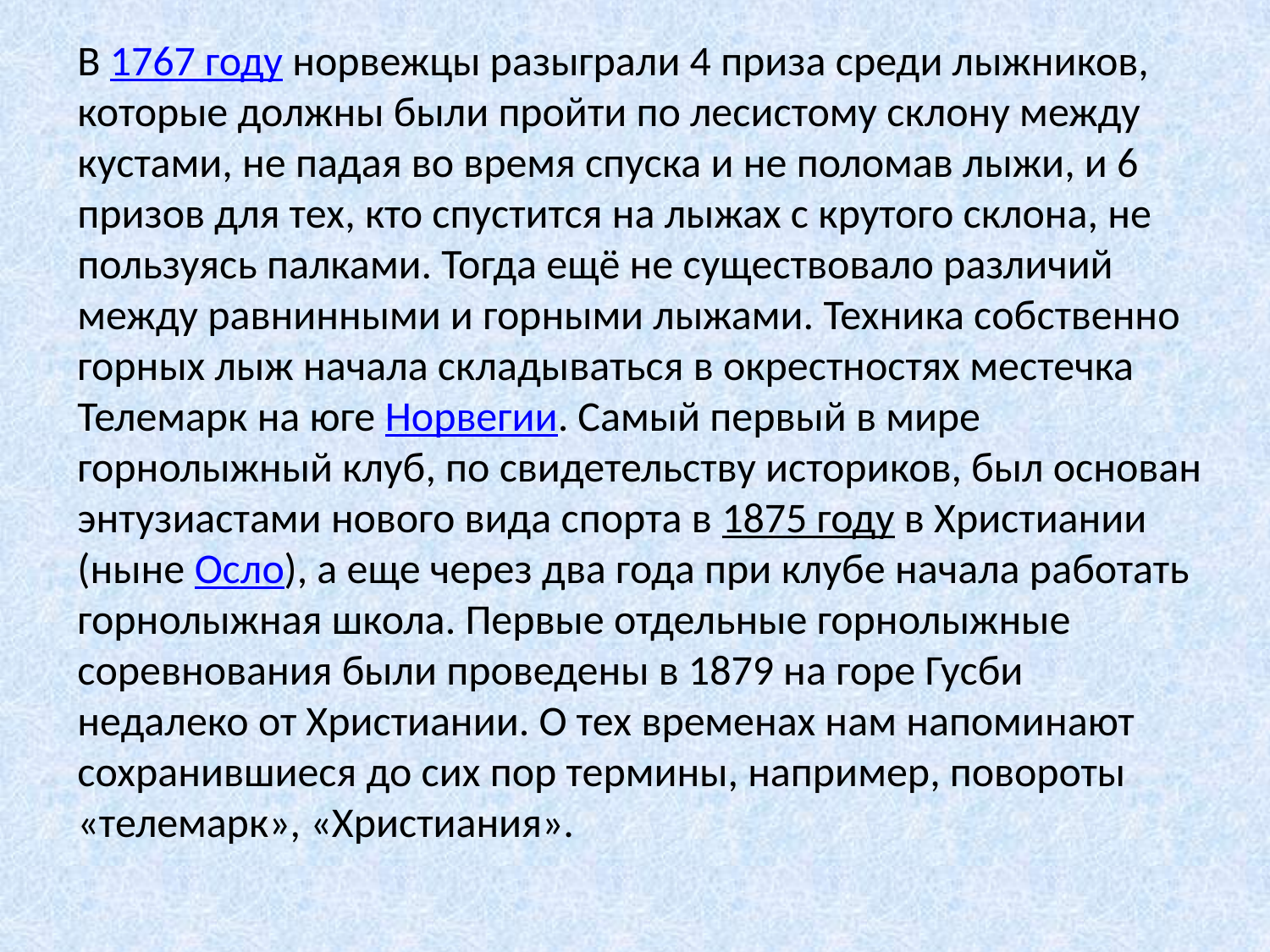

В 1767 году норвежцы разыграли 4 приза среди лыжников, которые должны были пройти по лесистому склону между кустами, не падая во время спуска и не поломав лыжи, и 6 призов для тех, кто спустится на лыжах с крутого склона, не пользуясь палками. Тогда ещё не существовало различий между равнинными и горными лыжами. Техника собственно горных лыж начала складываться в окрестностях местечка Телемарк на юге Норвегии. Самый первый в мире горнолыжный клуб, по свидетельству историков, был основан энтузиастами нового вида спорта в 1875 году в Христиании (ныне Осло), а еще через два года при клубе начала работать горнолыжная школа. Первые отдельные горнолыжные соревнования были проведены в 1879 на горе Гусби недалеко от Христиании. О тех временах нам напоминают сохранившиеся до сих пор термины, например, повороты «телемарк», «Христиания».